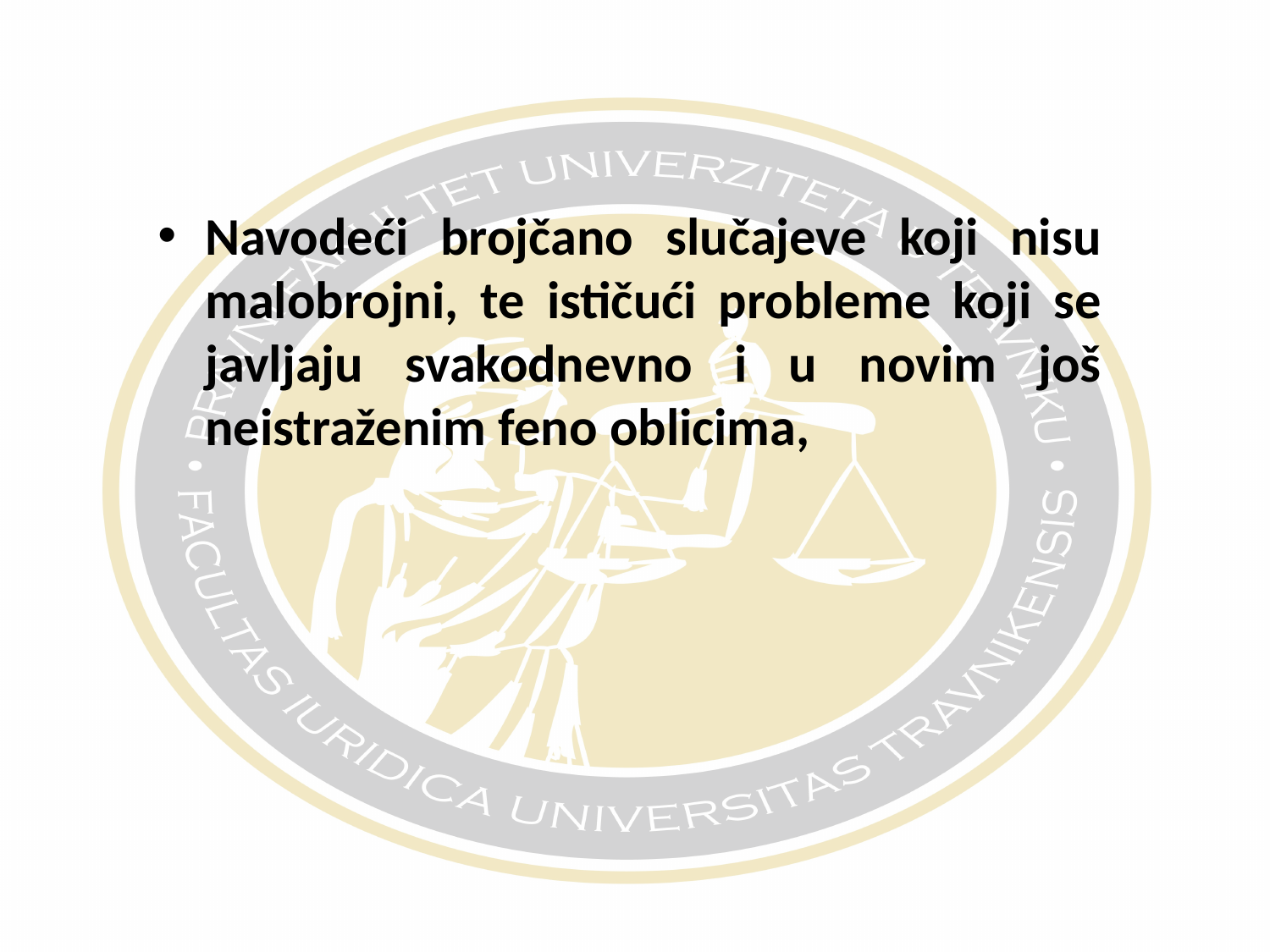

#
Navodeći brojčano slučajeve koji nisu malobrojni, te ističući probleme koji se javljaju svakodnevno i u novim još neistraženim feno oblicima,